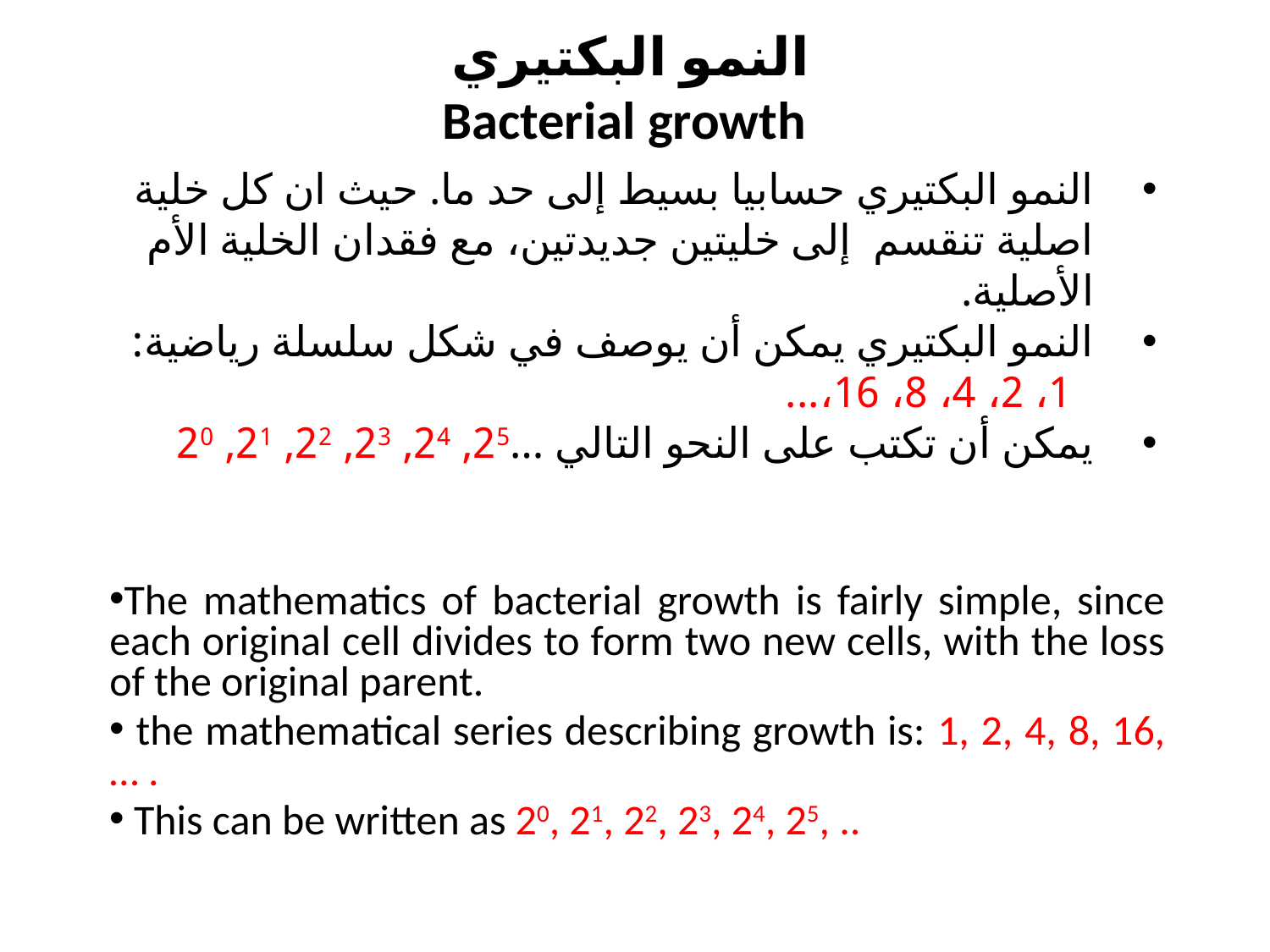

# النمو البكتيري Bacterial growth
النمو البكتيري حسابيا بسيط إلى حد ما. حيث ان كل خلية اصلية تنقسم  إلى خليتين جديدتين، مع فقدان الخلية الأم الأصلية.
النمو البكتيري يمكن أن يوصف في شكل سلسلة رياضية:    1، 2، 4، 8، 16،...
يمكن أن تكتب على النحو التالي …25, 24, 23, 22, 21, 20

The mathematics of bacterial growth is fairly simple, since each original cell divides to form two new cells, with the loss of the original parent.
 the mathematical series describing growth is: 1, 2, 4, 8, 16, … .
 This can be written as 20, 21, 22, 23, 24, 25, ..